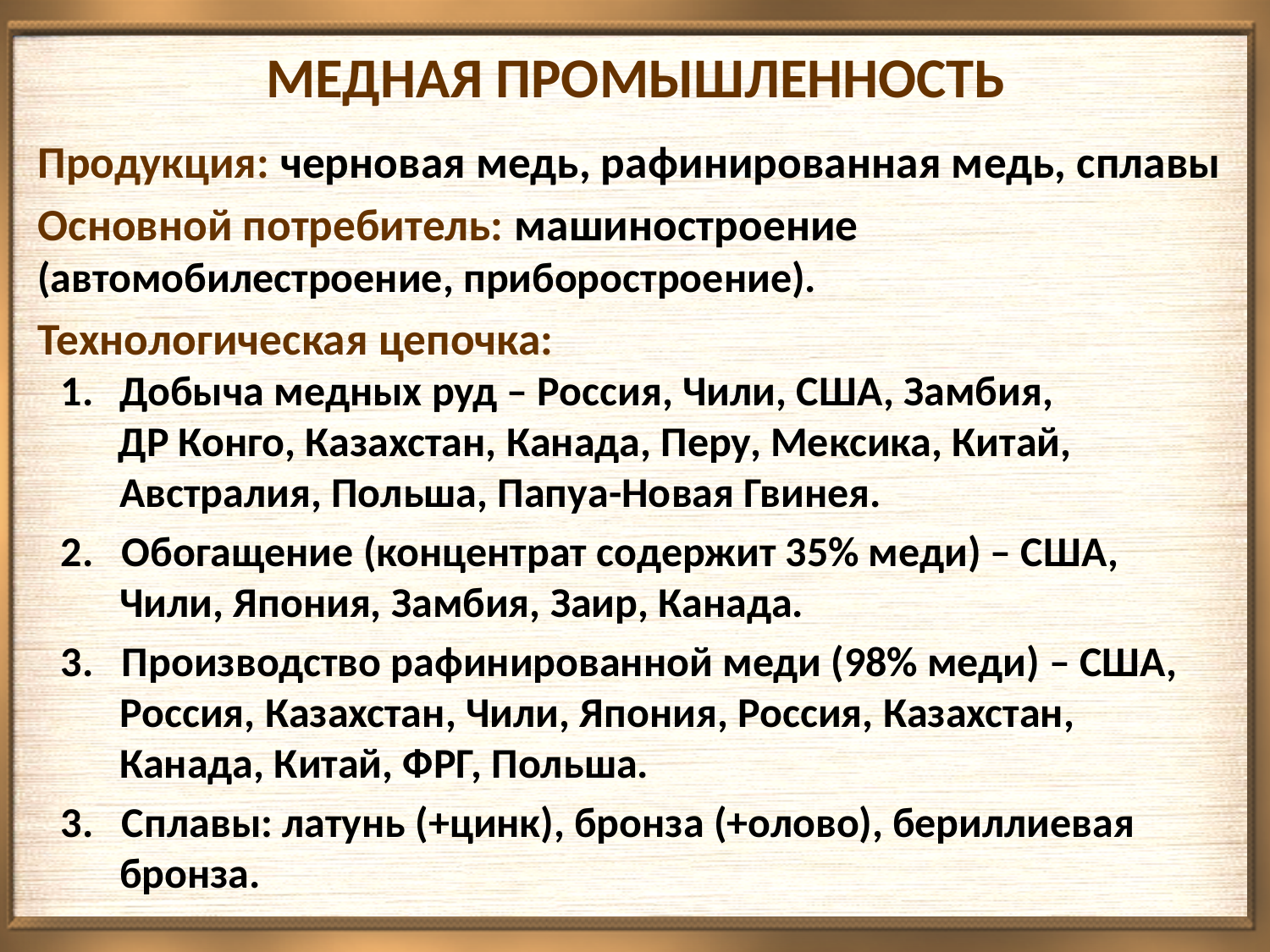

# МЕДНАЯ ПРОМЫШЛЕННОСТЬ
Продукция: черновая медь, рафинированная медь, сплавы
Основной потребитель: машиностроение (автомобилестроение, приборостроение).
Технологическая цепочка:
Добыча медных руд – Россия, Чили, США, Замбия,
      ДР Конго, Казахстан, Канада, Перу, Мексика, Китай, Австралия, Польша, Папуа-Новая Гвинея.
2.   Обогащение (концентрат содержит 35% меди) – США,  Чили, Япония, Замбия, Заир, Канада.
3.   Производство рафинированной меди (98% меди) – США, Россия, Казахстан, Чили, Япония, Россия, Казахстан, Канада, Китай, ФРГ, Польша.
3.   Сплавы: латунь (+цинк), бронза (+олово), бериллиевая бронза.